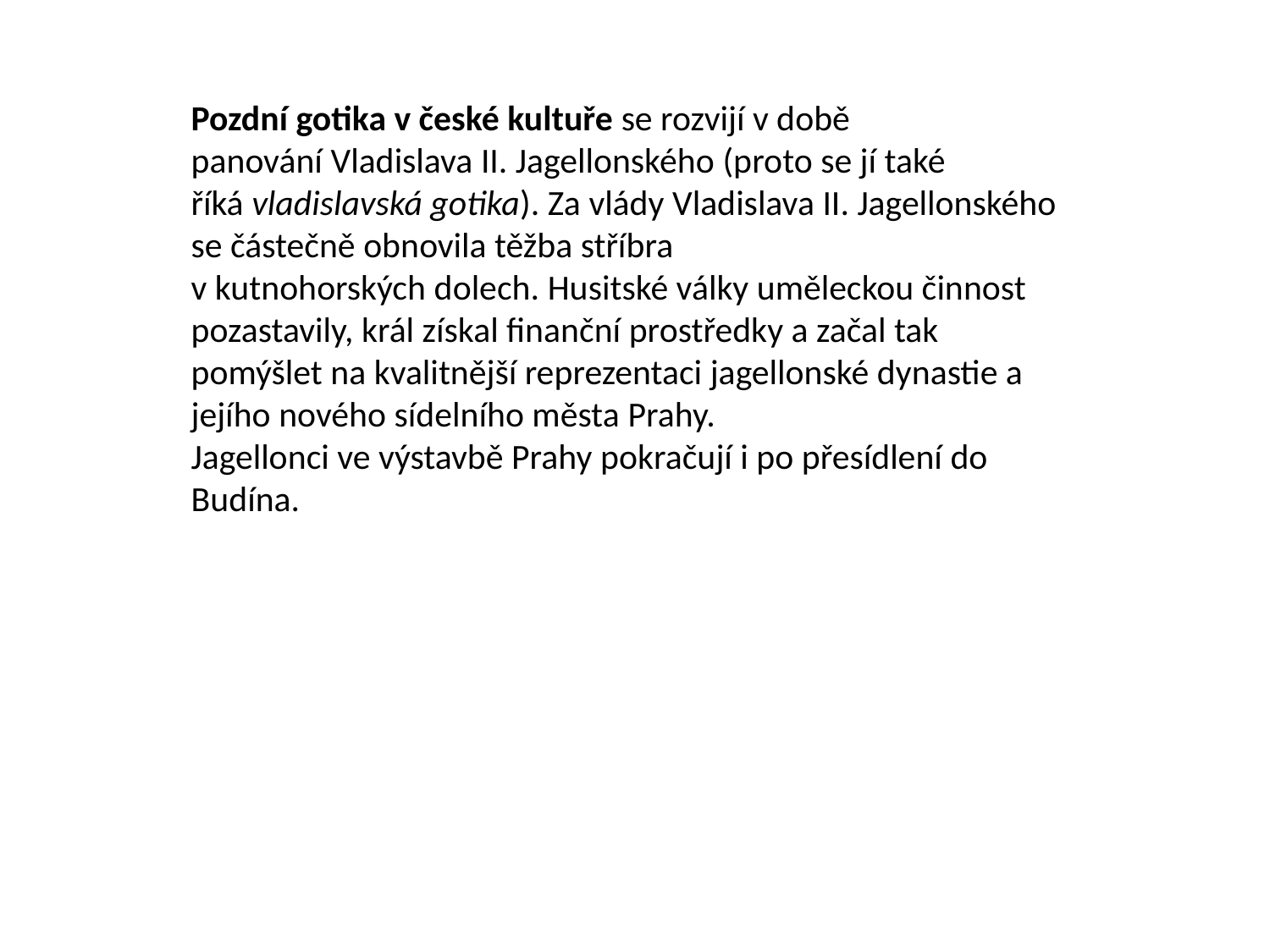

Pozdní gotika v české kultuře se rozvijí v době panování Vladislava II. Jagellonského (proto se jí také říká vladislavská gotika). Za vlády Vladislava II. Jagellonského se částečně obnovila těžba stříbra v kutnohorských dolech. Husitské války uměleckou činnost pozastavily, král získal finanční prostředky a začal tak pomýšlet na kvalitnější reprezentaci jagellonské dynastie a jejího nového sídelního města Prahy.
Jagellonci ve výstavbě Prahy pokračují i po přesídlení do Budína.